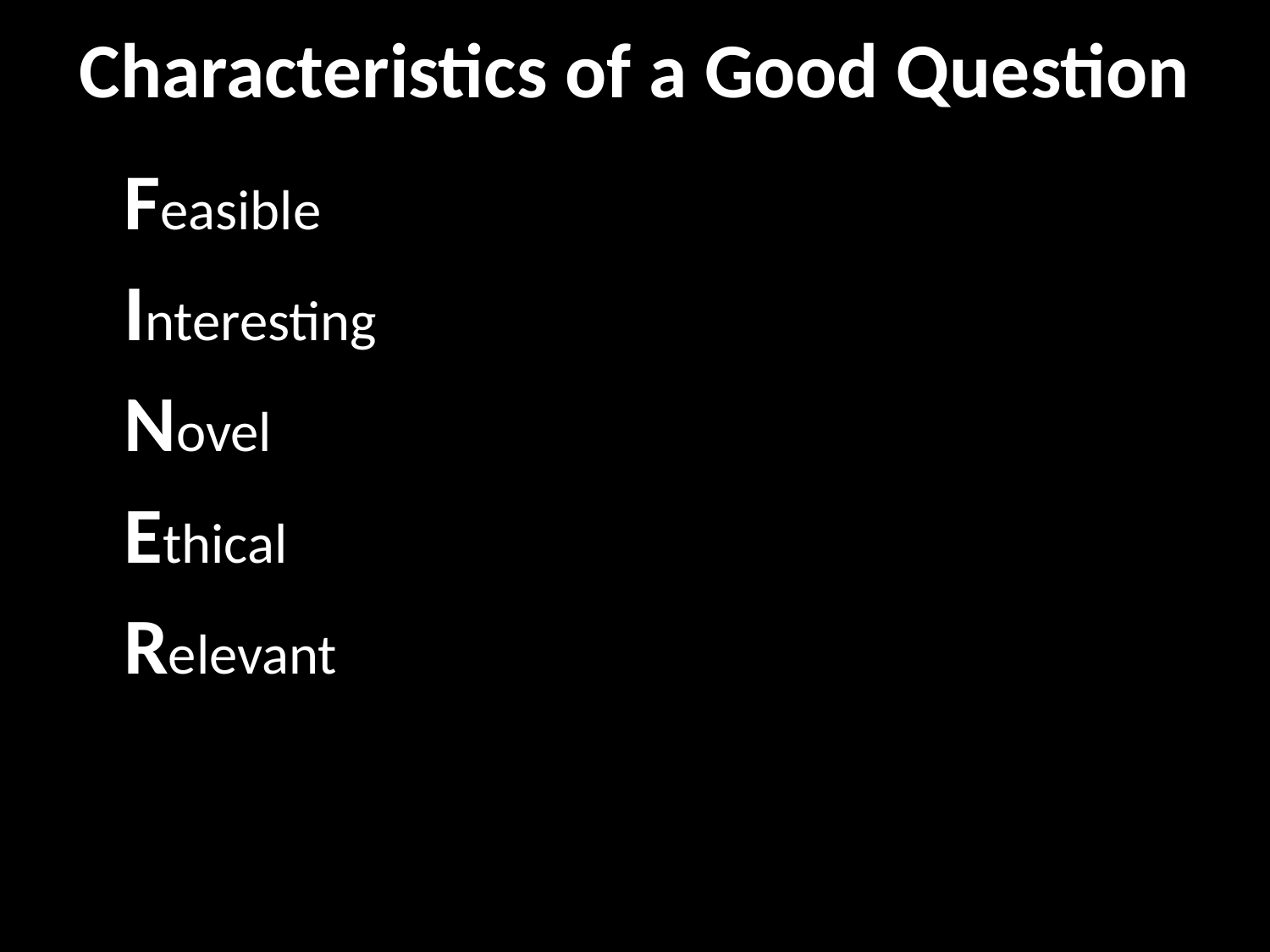

# Characteristics of a Good Question
Feasible
Interesting
Novel
Ethical
Relevant